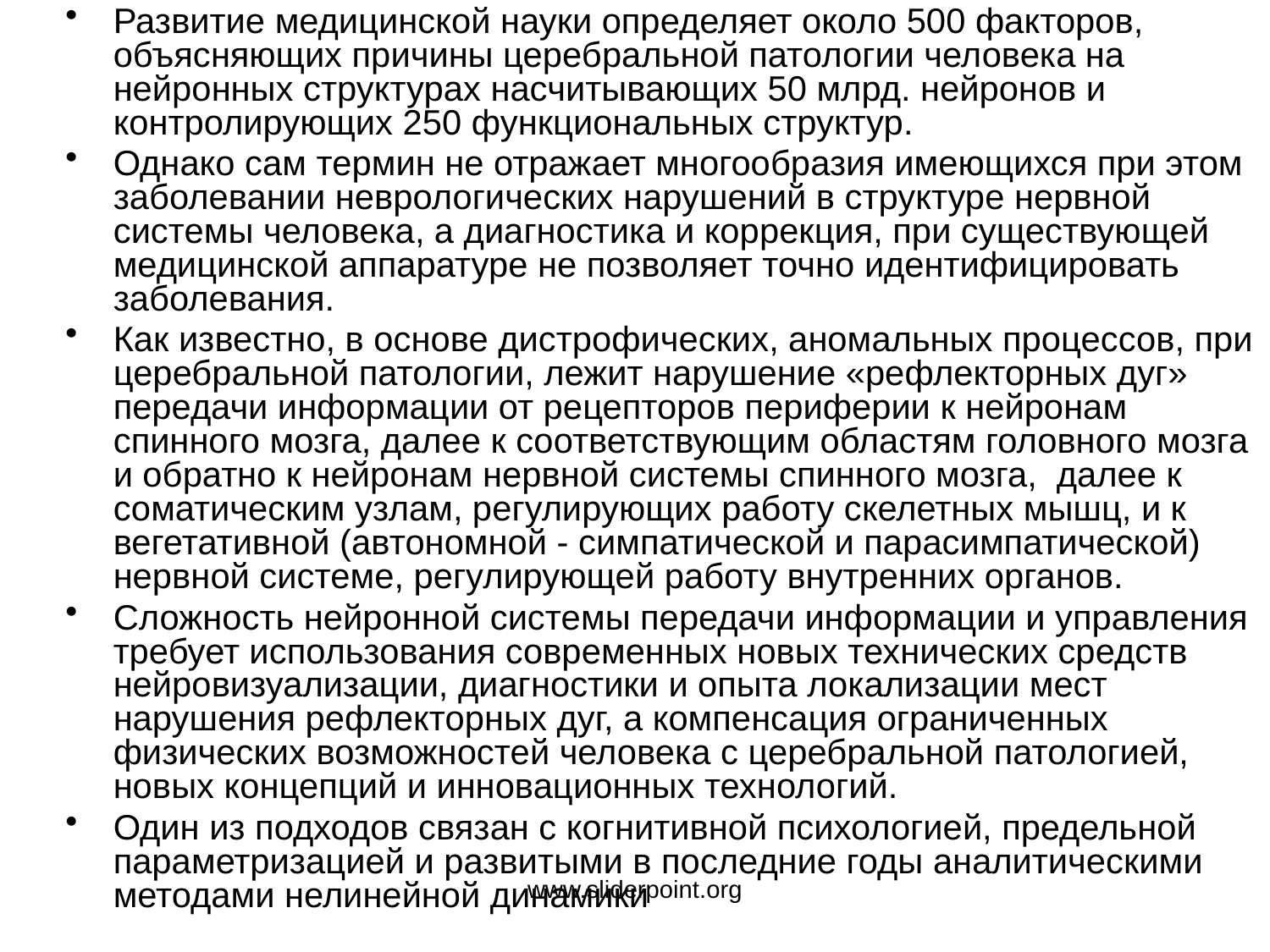

Развитие медицинской науки определяет около 500 факторов, объясняющих причины церебральной патологии человека на нейронных структурах насчитывающих 50 млрд. нейронов и контролирующих 250 функциональных структур.
Однако сам термин не отражает многообразия имеющихся при этом заболевании неврологических нарушений в структуре нервной системы человека, а диагностика и коррекция, при существующей медицинской аппаратуре не позволяет точно идентифицировать заболевания.
Как известно, в основе дистрофических, аномальных процессов, при церебральной патологии, лежит нарушение «рефлекторных дуг» передачи информации от рецепторов периферии к нейронам спинного мозга, далее к соответствующим областям головного мозга и обратно к нейронам нервной системы спинного мозга,  далее к соматическим узлам, регулирующих работу скелетных мышц, и к вегетативной (автономной - симпатической и парасимпатической) нервной системе, регулирующей работу внутренних органов.
Сложность нейронной системы передачи информации и управления требует использования современных новых технических средств нейровизуализации, диагностики и опыта локализации мест нарушения рефлекторных дуг, а компенсация ограниченных физических возможностей человека с церебральной патологией, новых концепций и инновационных технологий.
Один из подходов связан с когнитивной психологией, предельной параметризацией и развитыми в последние годы аналитическими методами нелинейной динамики
www.sliderpoint.org